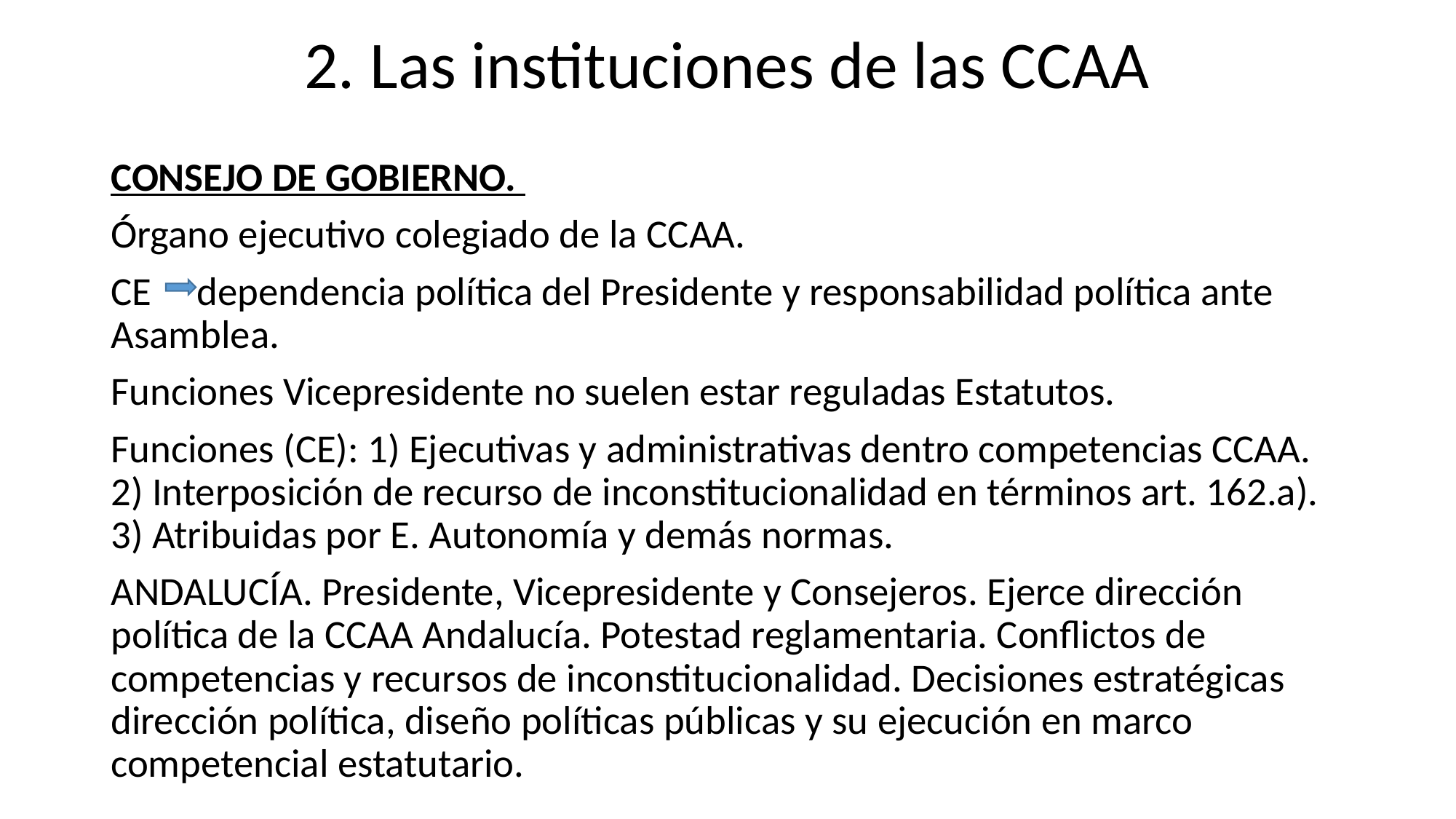

# 2. Las instituciones de las CCAA
CONSEJO DE GOBIERNO.
Órgano ejecutivo colegiado de la CCAA.
CE     dependencia política del Presidente y responsabilidad política ante Asamblea.
Funciones Vicepresidente no suelen estar reguladas Estatutos.
Funciones (CE): 1) Ejecutivas y administrativas dentro competencias CCAA. 2) Interposición de recurso de inconstitucionalidad en términos art. 162.a). 3) Atribuidas por E. Autonomía y demás normas.
ANDALUCÍA. Presidente, Vicepresidente y Consejeros. Ejerce dirección política de la CCAA Andalucía. Potestad reglamentaria. Conflictos de competencias y recursos de inconstitucionalidad. Decisiones estratégicas dirección política, diseño políticas públicas y su ejecución en marco competencial estatutario.